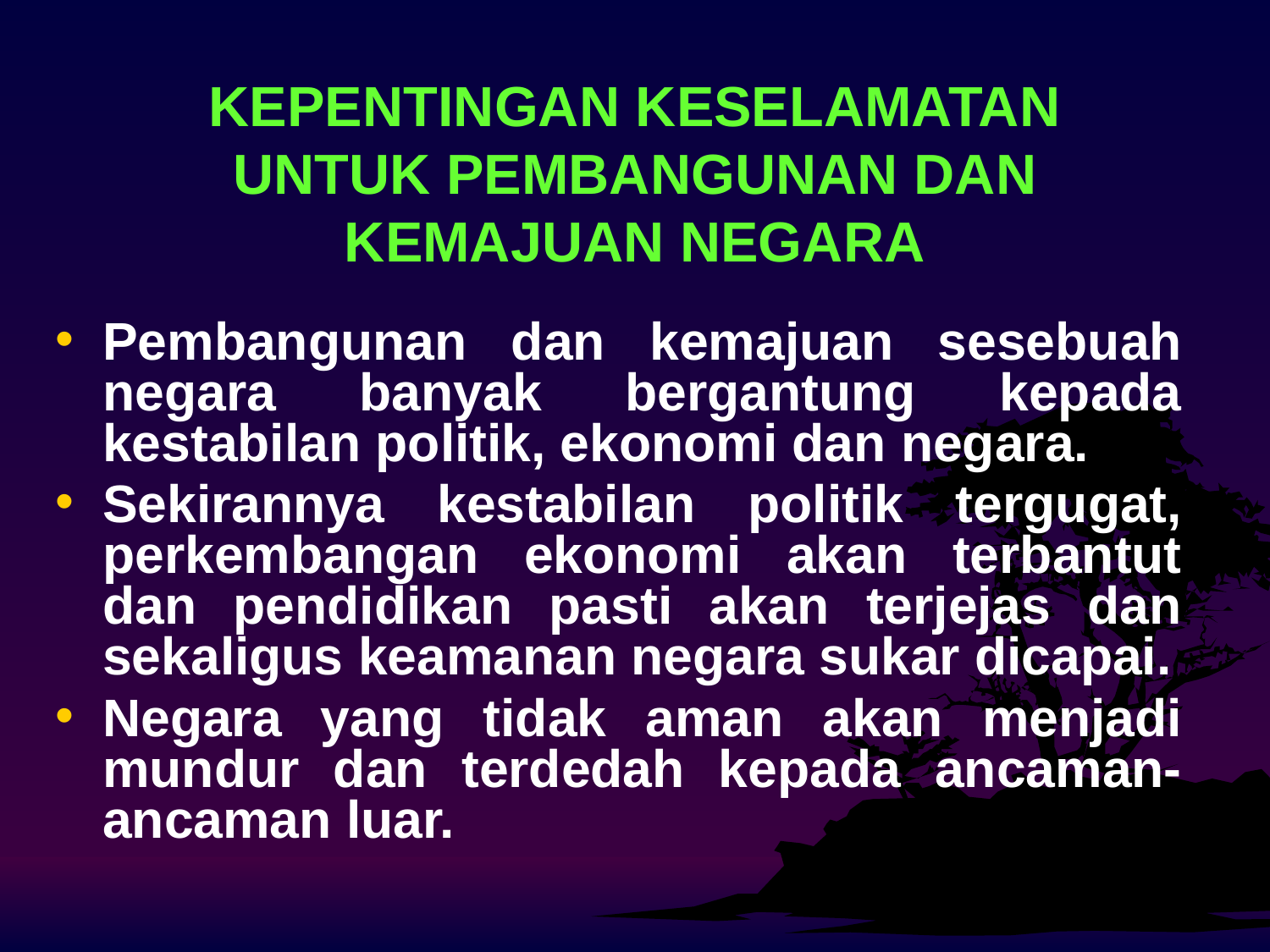

# KEPENTINGAN KESELAMATAN UNTUK PEMBANGUNAN DAN KEMAJUAN NEGARA

Pembangunan dan kemajuan sesebuah negara banyak bergantung kepada kestabilan politik, ekonomi dan negara.
Sekirannya kestabilan politik tergugat, perkembangan ekonomi akan terbantut dan pendidikan pasti akan terjejas dan sekaligus keamanan negara sukar dicapai.
Negara yang tidak aman akan menjadi mundur dan terdedah kepada ancaman-ancaman luar.